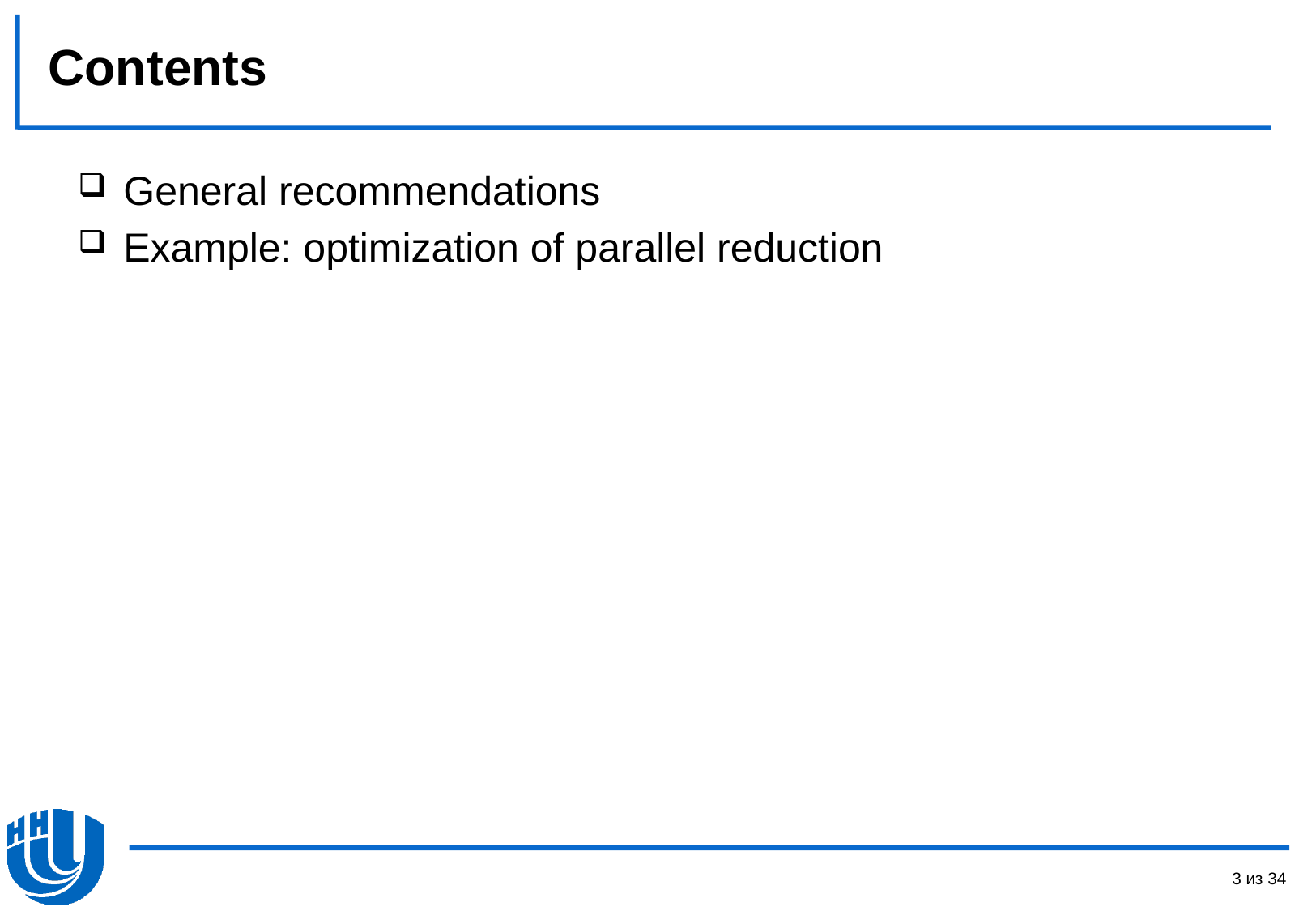

# Contents
General recommendations
Example: optimization of parallel reduction
3